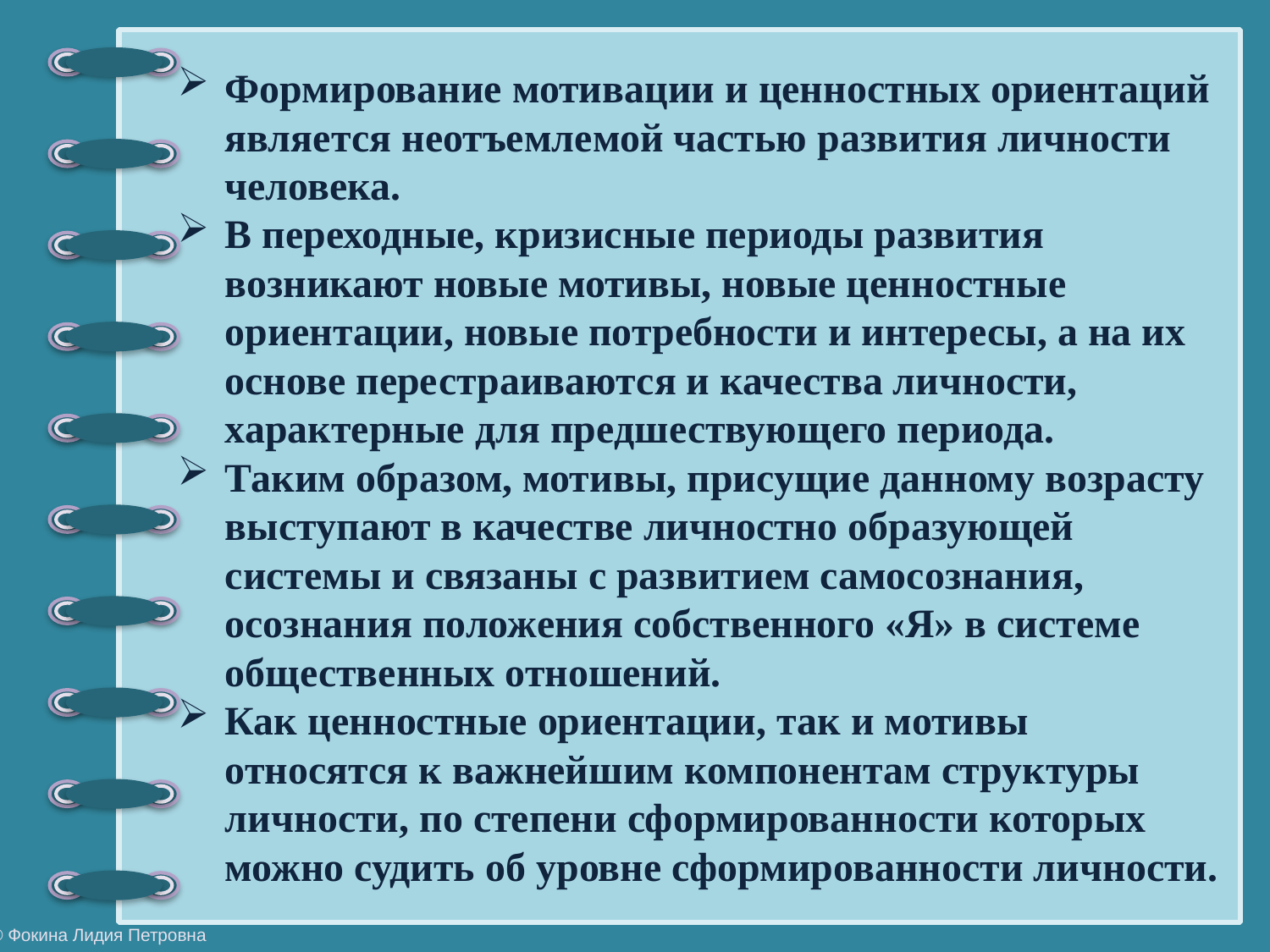

Формирование мотивации и ценностных ориентаций является неотъемлемой частью развития личности человека.
В переходные, кризисные периоды развития возникают новые мотивы, новые ценностные ориентации, новые потребности и интересы, а на их основе перестраиваются и качества личности, характерные для предшествующего периода.
Таким образом, мотивы, присущие данному возрасту выступают в качестве личностно образующей системы и связаны с развитием самосознания, осознания положения собственного «Я» в системе общественных отношений.
Как ценностные ориентации, так и мотивы относятся к важнейшим компонентам структуры личности, по степени сформированности которых можно судить об уровне сформированности личности.